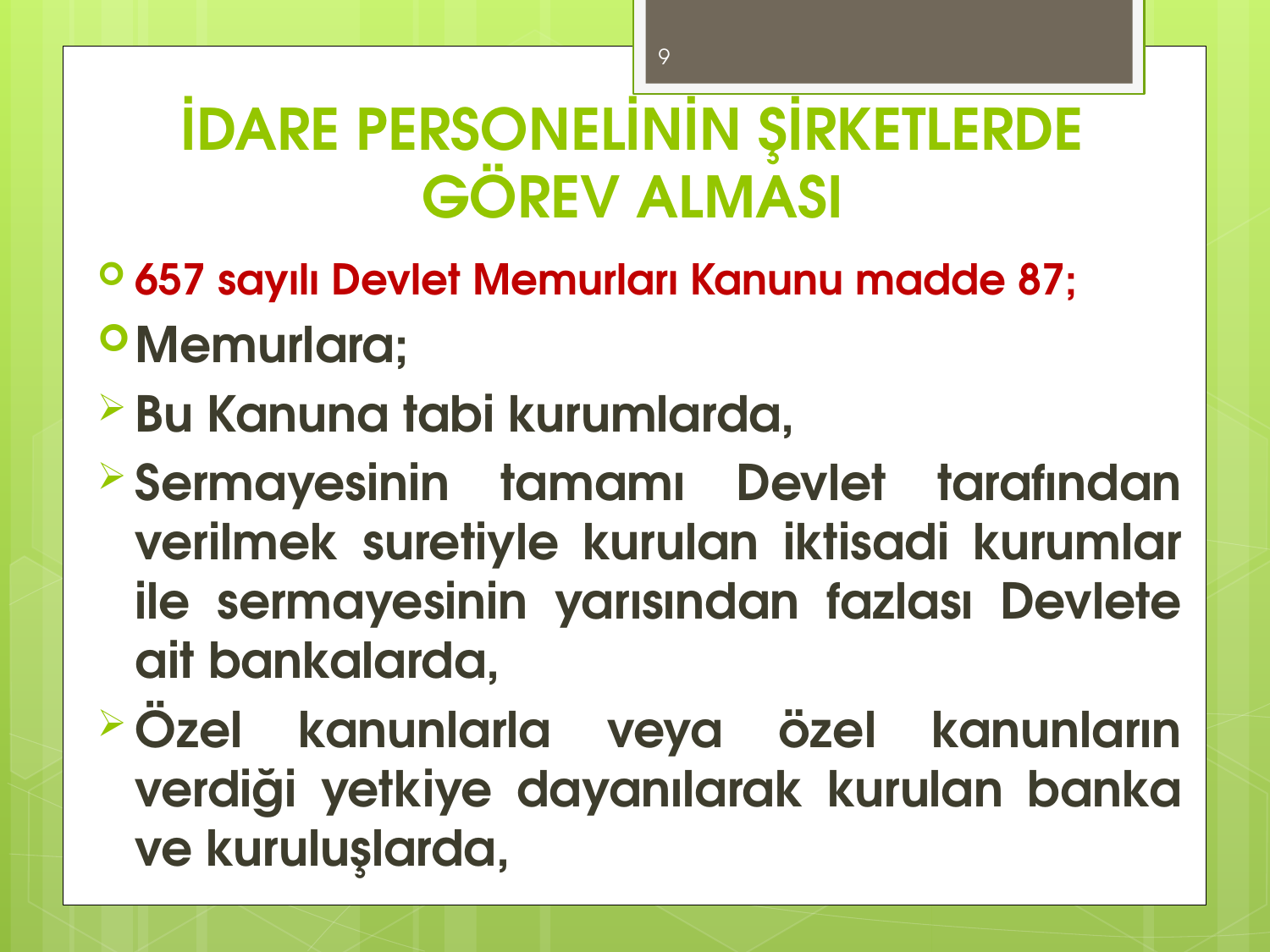

9
# İDARE PERSONELİNİN ŞİRKETLERDE GÖREV ALMASI
657 sayılı Devlet Memurları Kanunu madde 87;
Memurlara;
Bu Kanuna tabi kurumlarda,
Sermayesinin tamamı Devlet tarafından verilmek suretiyle kurulan iktisadi kurumlar ile sermayesinin yarısından fazlası Devlete ait bankalarda,
Özel kanunlarla veya özel kanunların verdiği yetkiye dayanılarak kurulan banka ve kuruluşlarda,